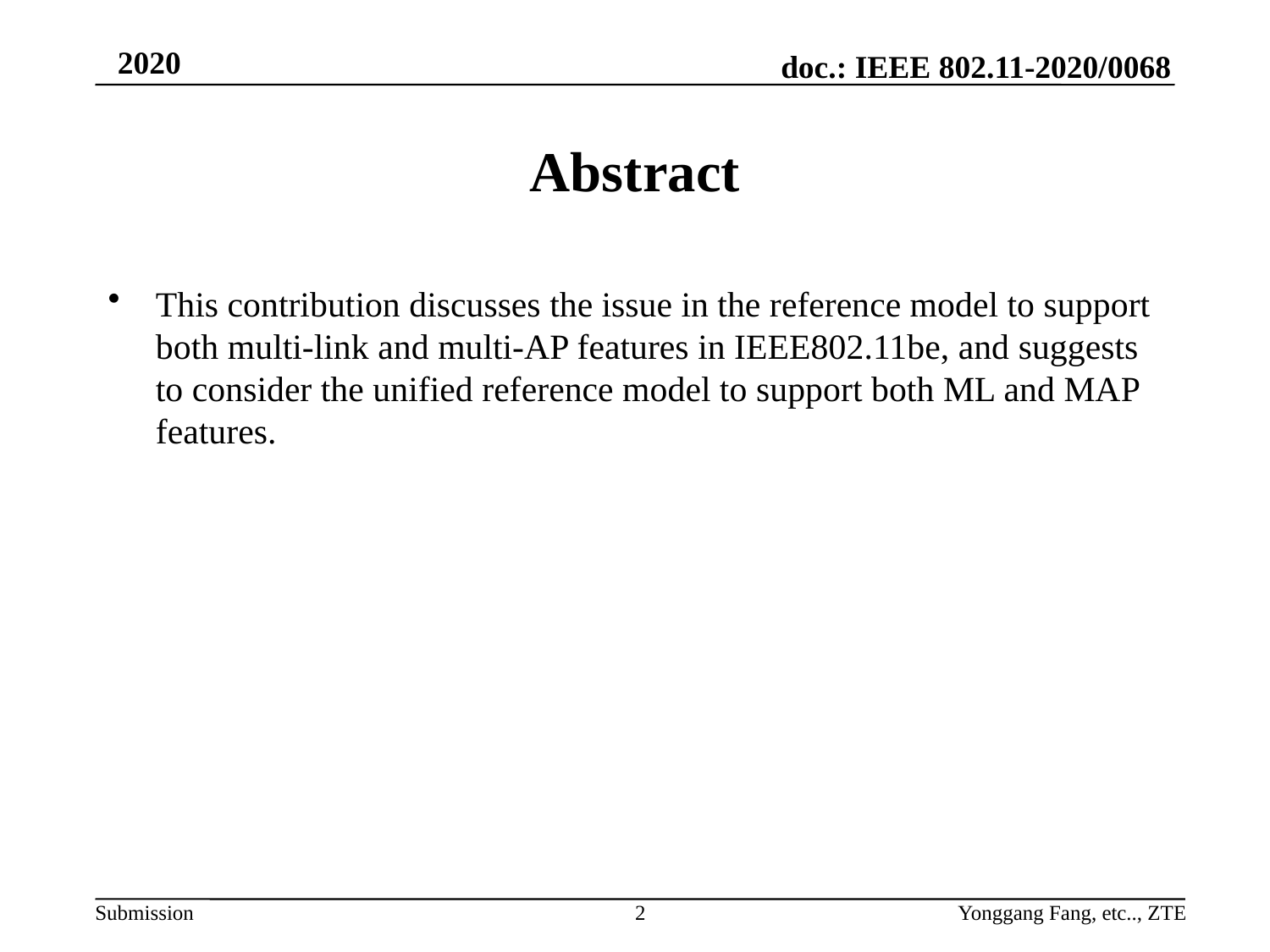

# Abstract
This contribution discusses the issue in the reference model to support both multi-link and multi-AP features in IEEE802.11be, and suggests to consider the unified reference model to support both ML and MAP features.
2
Yonggang Fang, etc.., ZTE